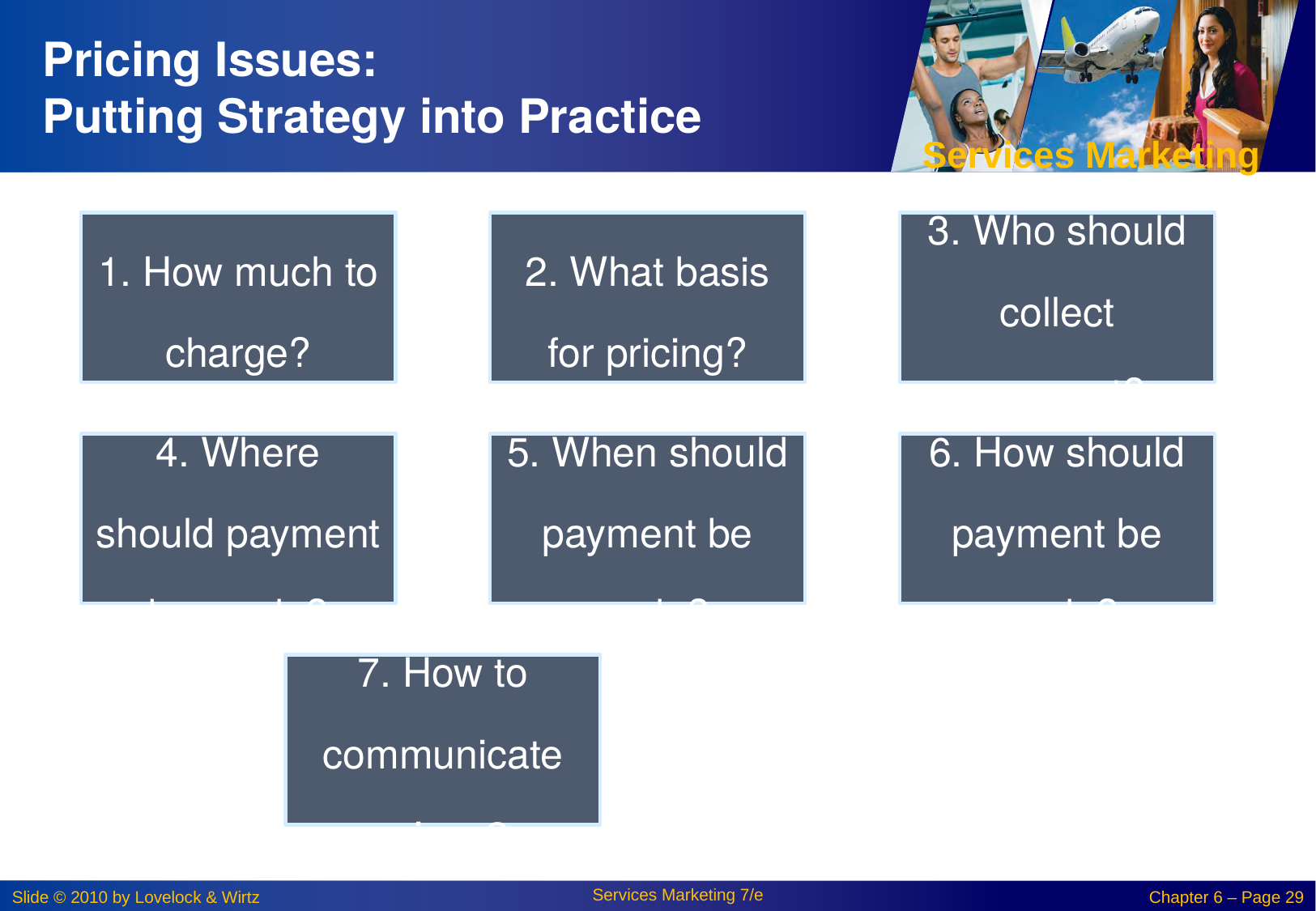

# Pricing Issues: Putting Strategy into Practice
7. How to communicate prices?